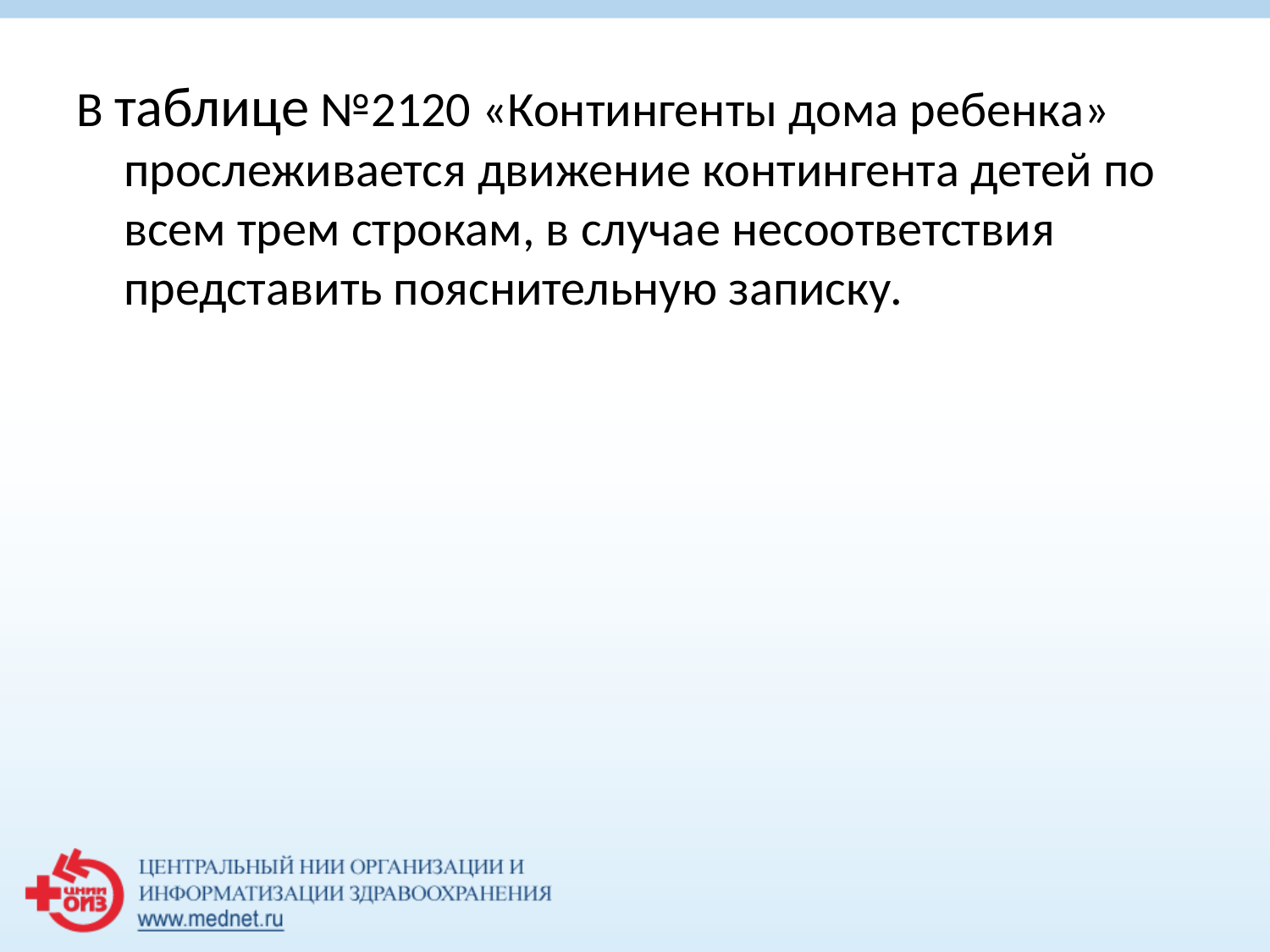

# В таблице №2120 «Контингенты дома ребенка» прослеживается движение контингента детей по всем трем строкам, в случае несоответствия представить пояснительную записку.